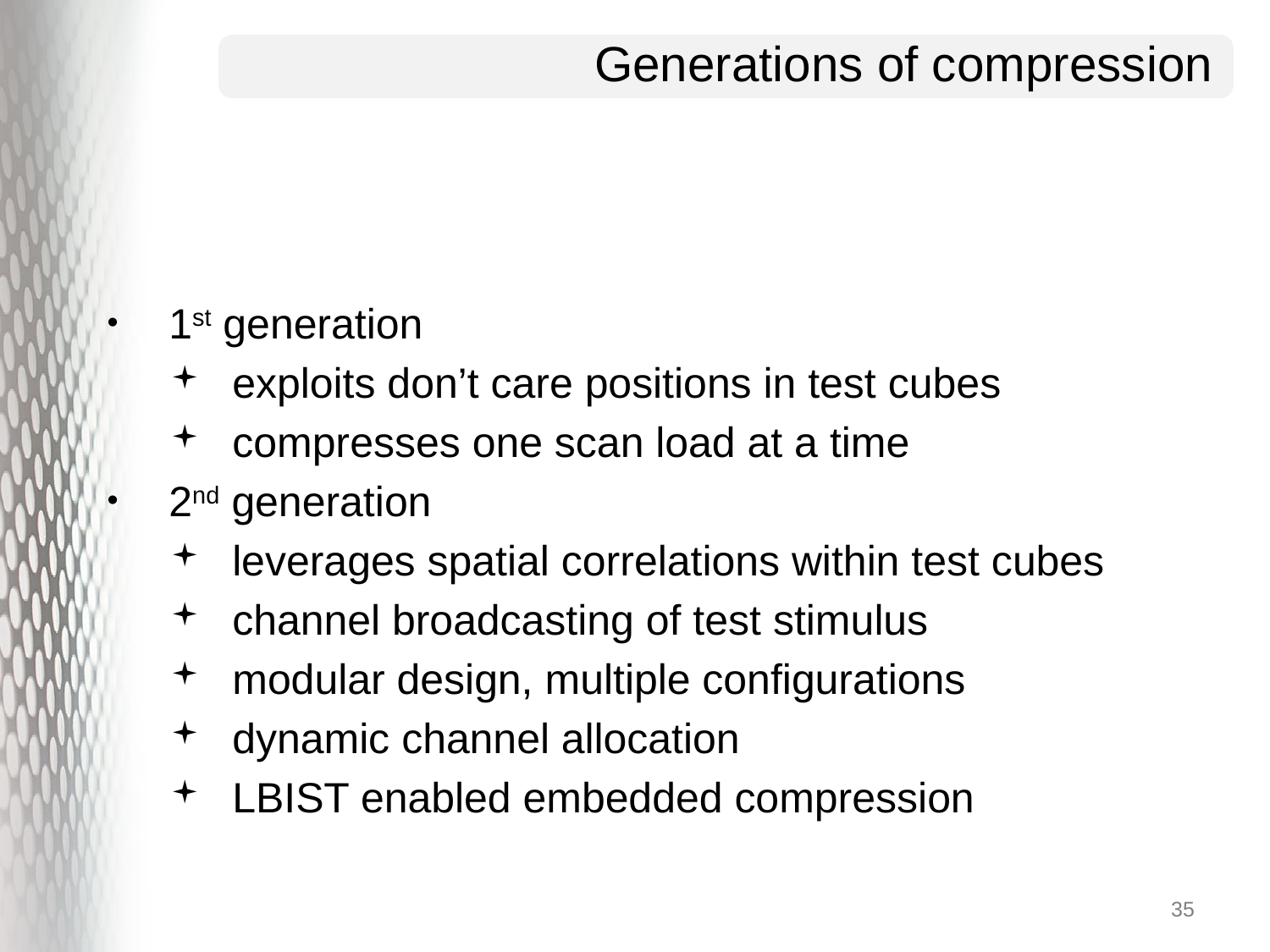

# Generations of compression
1st generation
exploits don’t care positions in test cubes
compresses one scan load at a time
2nd generation
leverages spatial correlations within test cubes
channel broadcasting of test stimulus
modular design, multiple configurations
dynamic channel allocation
LBIST enabled embedded compression